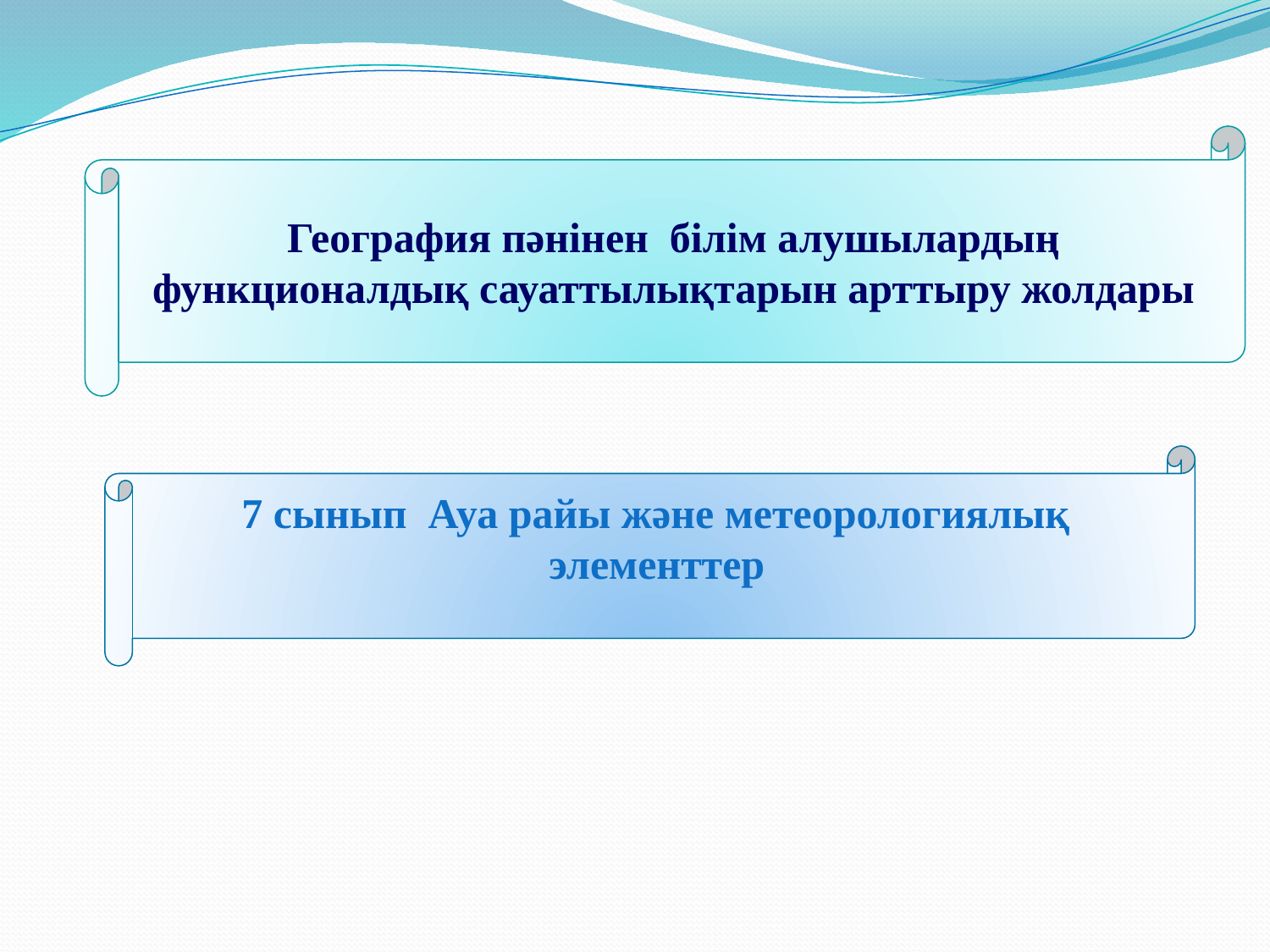

География пәнінен  білім алушылардың функционалдық сауаттылықтарын арттыру жолдары
 7 сынып  Ауа райы және метеорологиялық  элементтер